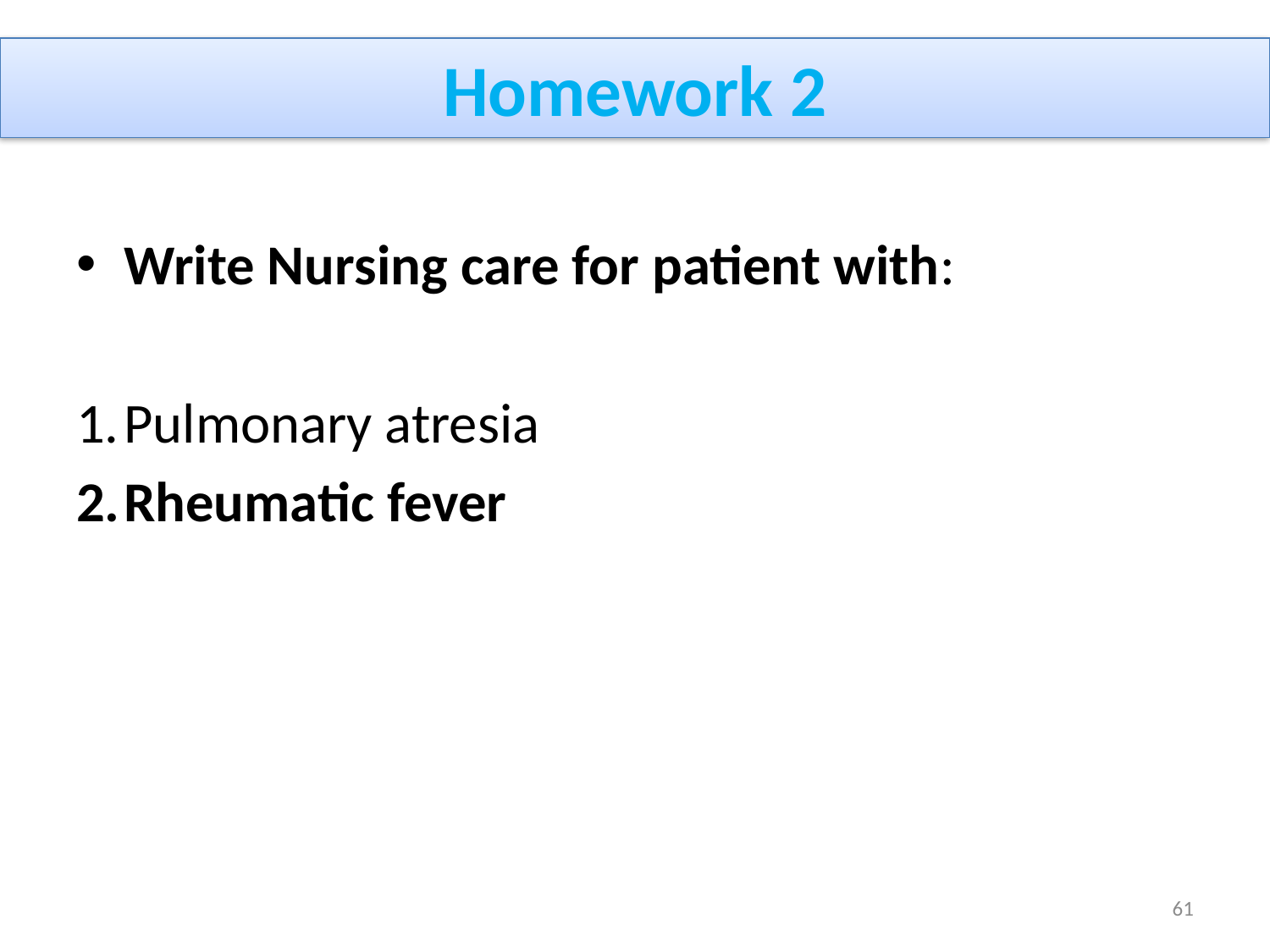

# Homework 2
Write Nursing care for patient with:

Pulmonary atresia
Rheumatic fever

61